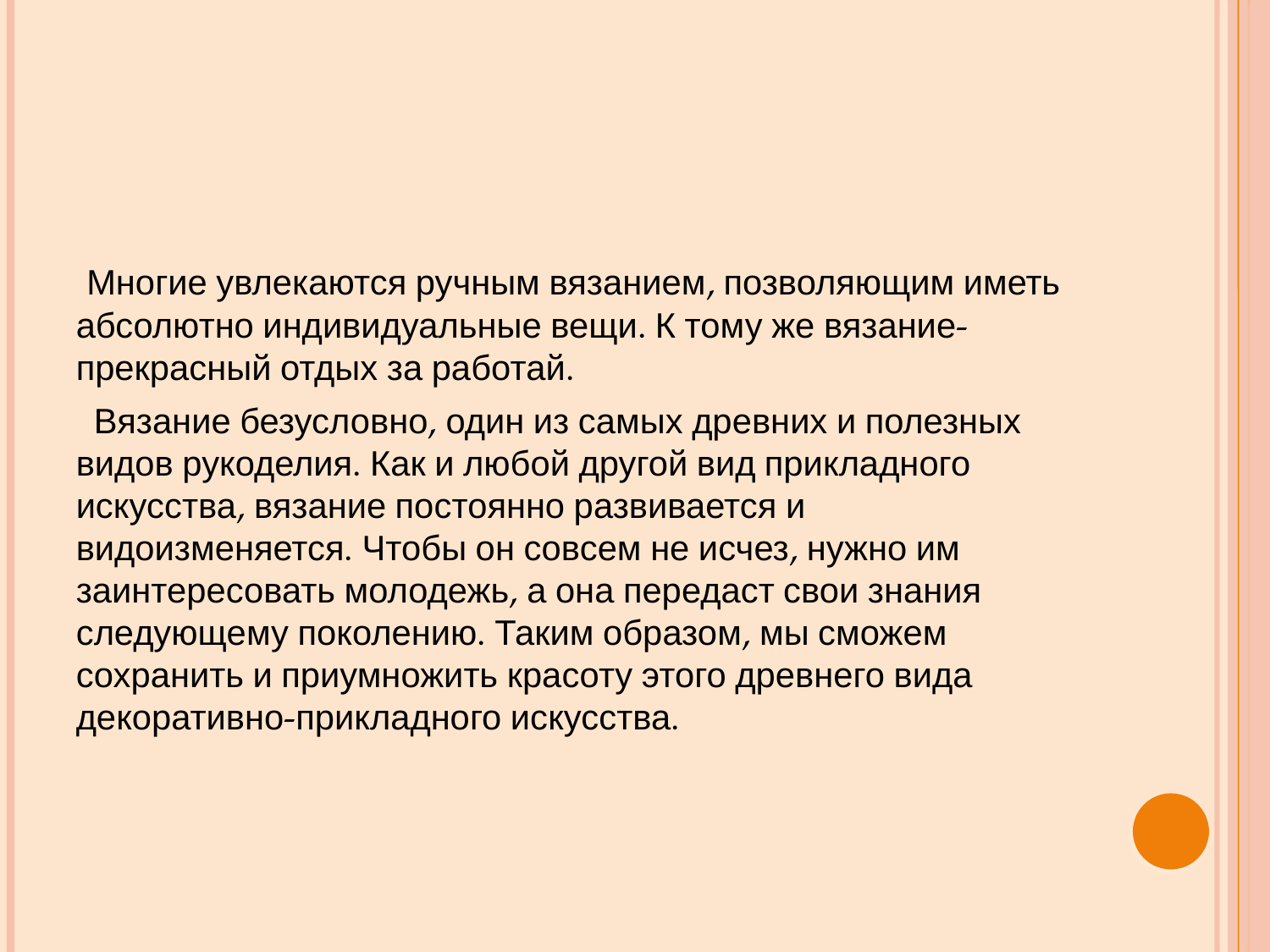

#
 Многие увлекаются ручным вязанием, позволяющим иметь  абсолютно индивидуальные вещи. К тому же вязание-прекрасный отдых за работай.
  Вязание безусловно, один из самых древних и полезных видов рукоделия. Как и любой другой вид прикладного искусства, вязание постоянно развивается и видоизменяется. Чтобы он совсем не исчез, нужно им заинтересовать молодежь, а она передаст свои знания  следующему поколению. Таким образом, мы сможем сохранить и приумножить красоту этого древнего вида декоративно-прикладного искусства.